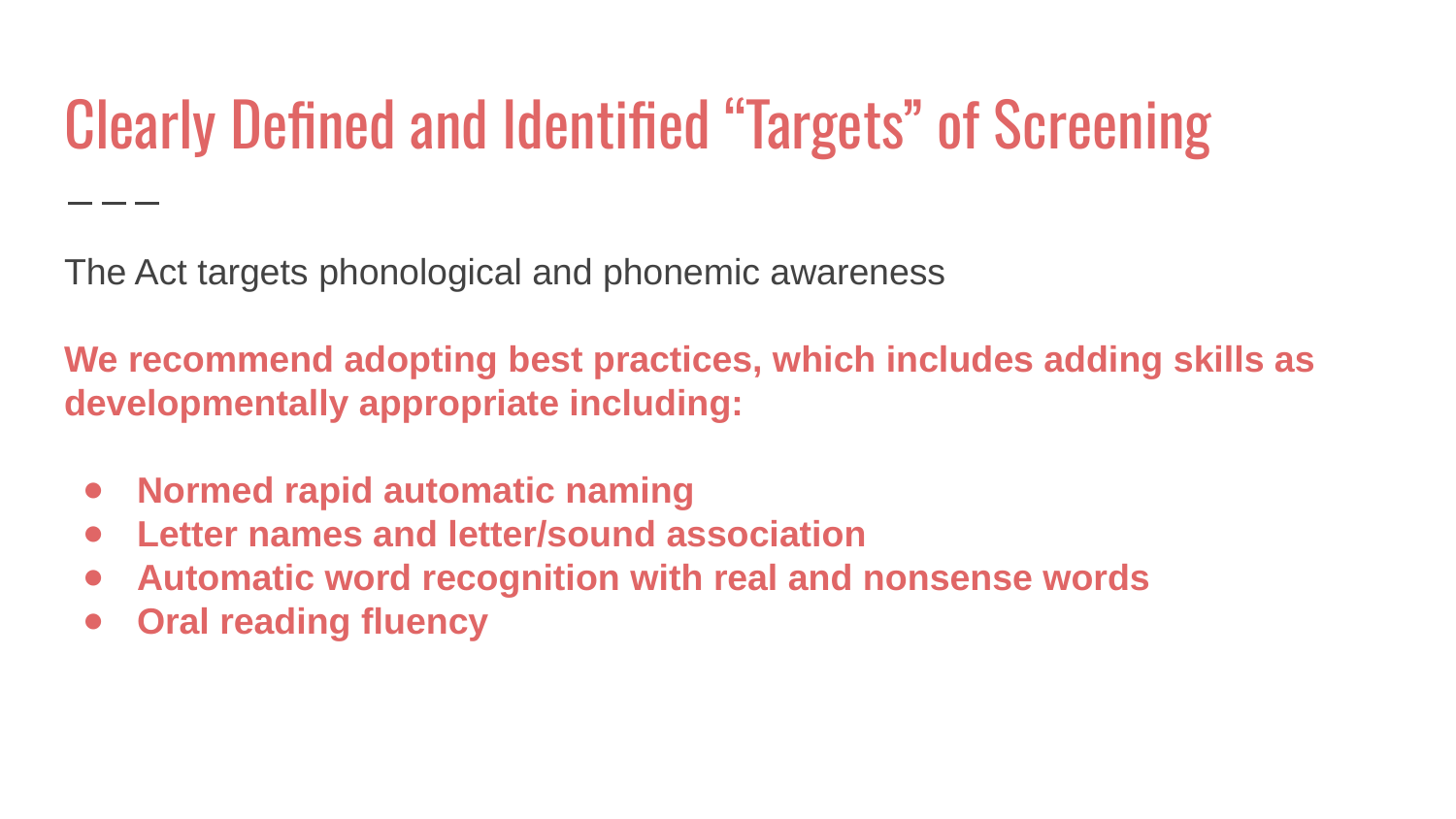

# Clearly Defined and Identified “Targets” of Screening
The Act targets phonological and phonemic awareness

We recommend adopting best practices, which includes adding skills as developmentally appropriate including:

Normed rapid automatic naming
Letter names and letter/sound association
Automatic word recognition with real and nonsense words
Oral reading fluency